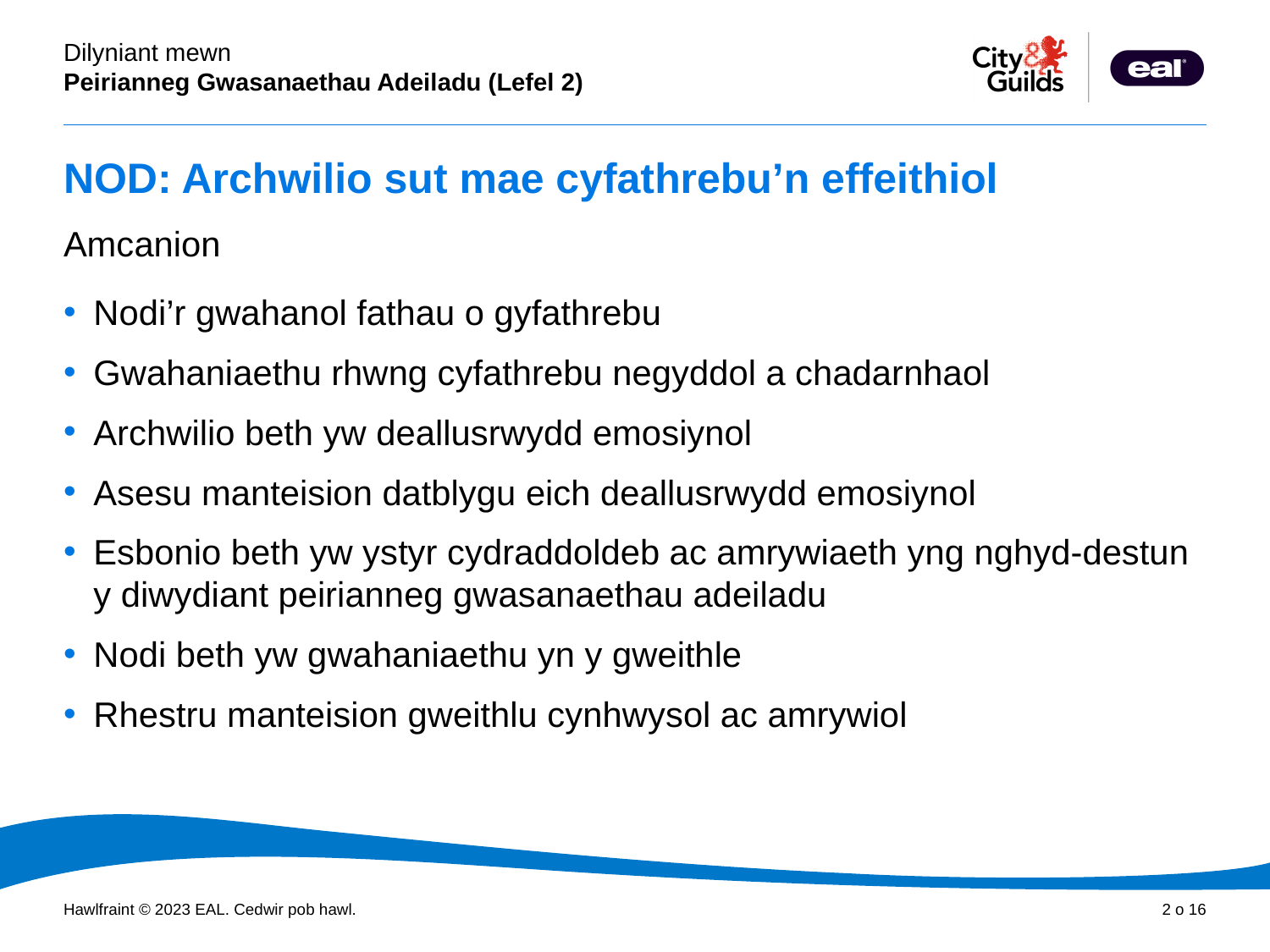

# NOD: Archwilio sut mae cyfathrebu’n effeithiol
Amcanion
Nodi’r gwahanol fathau o gyfathrebu
Gwahaniaethu rhwng cyfathrebu negyddol a chadarnhaol
Archwilio beth yw deallusrwydd emosiynol
Asesu manteision datblygu eich deallusrwydd emosiynol
Esbonio beth yw ystyr cydraddoldeb ac amrywiaeth yng nghyd-destun y diwydiant peirianneg gwasanaethau adeiladu
Nodi beth yw gwahaniaethu yn y gweithle
Rhestru manteision gweithlu cynhwysol ac amrywiol